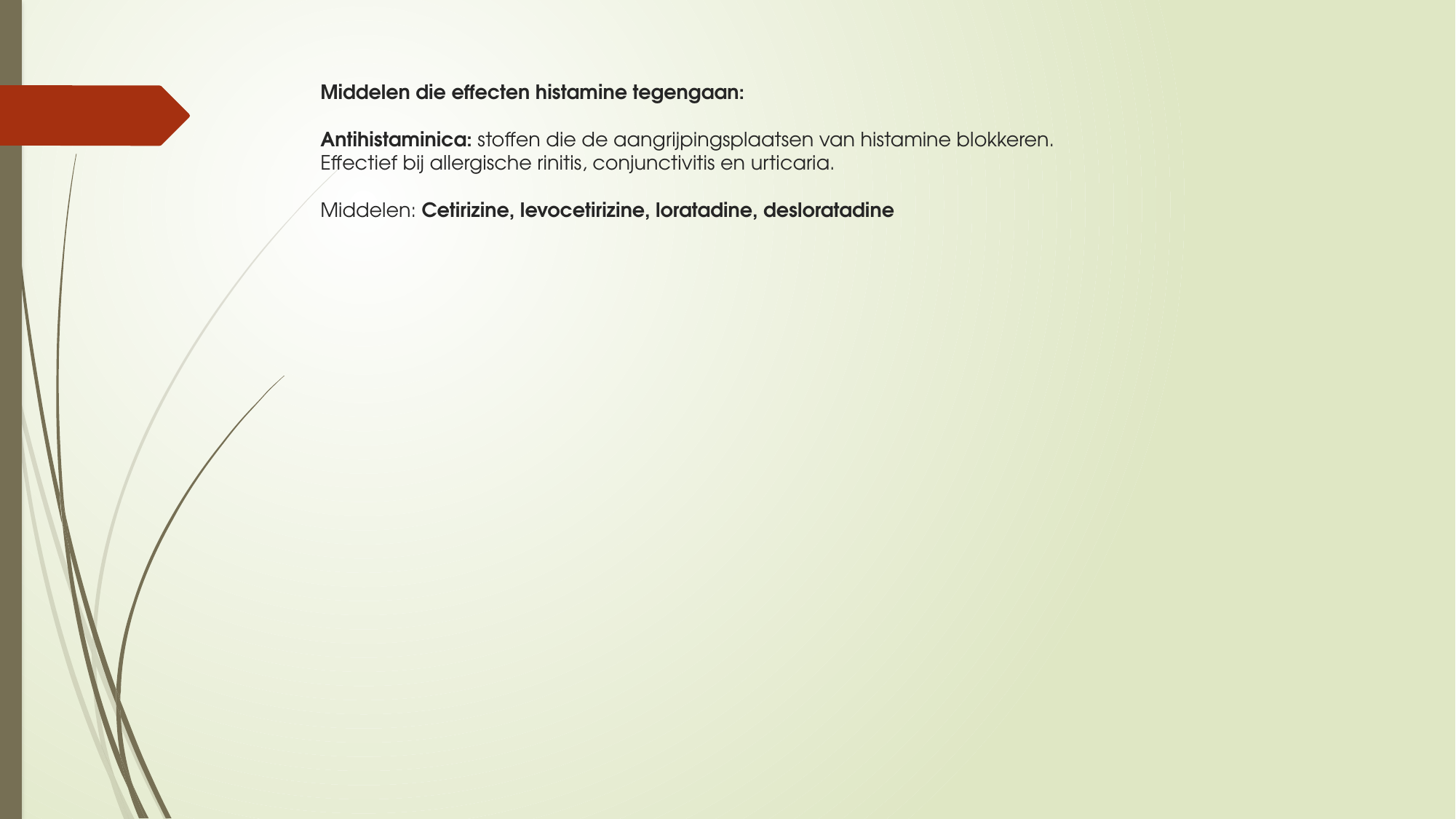

# Middelen die effecten histamine tegengaan: Antihistaminica: stoffen die de aangrijpingsplaatsen van histamine blokkeren. Effectief bij allergische rinitis, conjunctivitis en urticaria. Middelen: Cetirizine, levocetirizine, loratadine, desloratadine